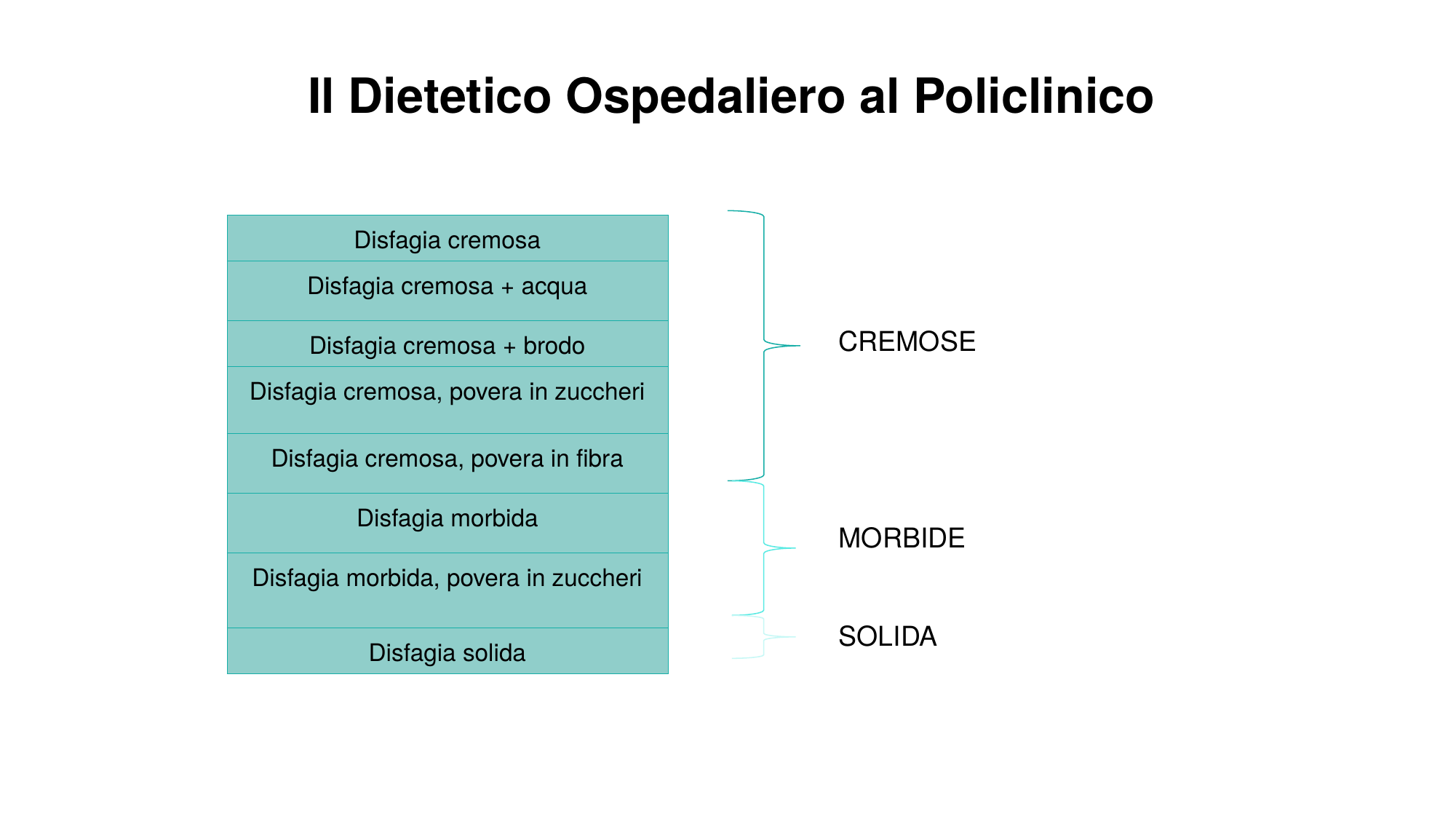

Il Dietetico Ospedaliero al Policlinico

| Disfagia cremosa |
| --- |
| Disfagia cremosa + acqua |
| Disfagia cremosa + brodo |
| Disfagia cremosa, povera in zuccheri |
| Disfagia cremosa, povera in fibra |
| Disfagia morbida |
| Disfagia morbida, povera in zuccheri |
| Disfagia solida |
CREMOSE

MORBIDE

SOLIDA